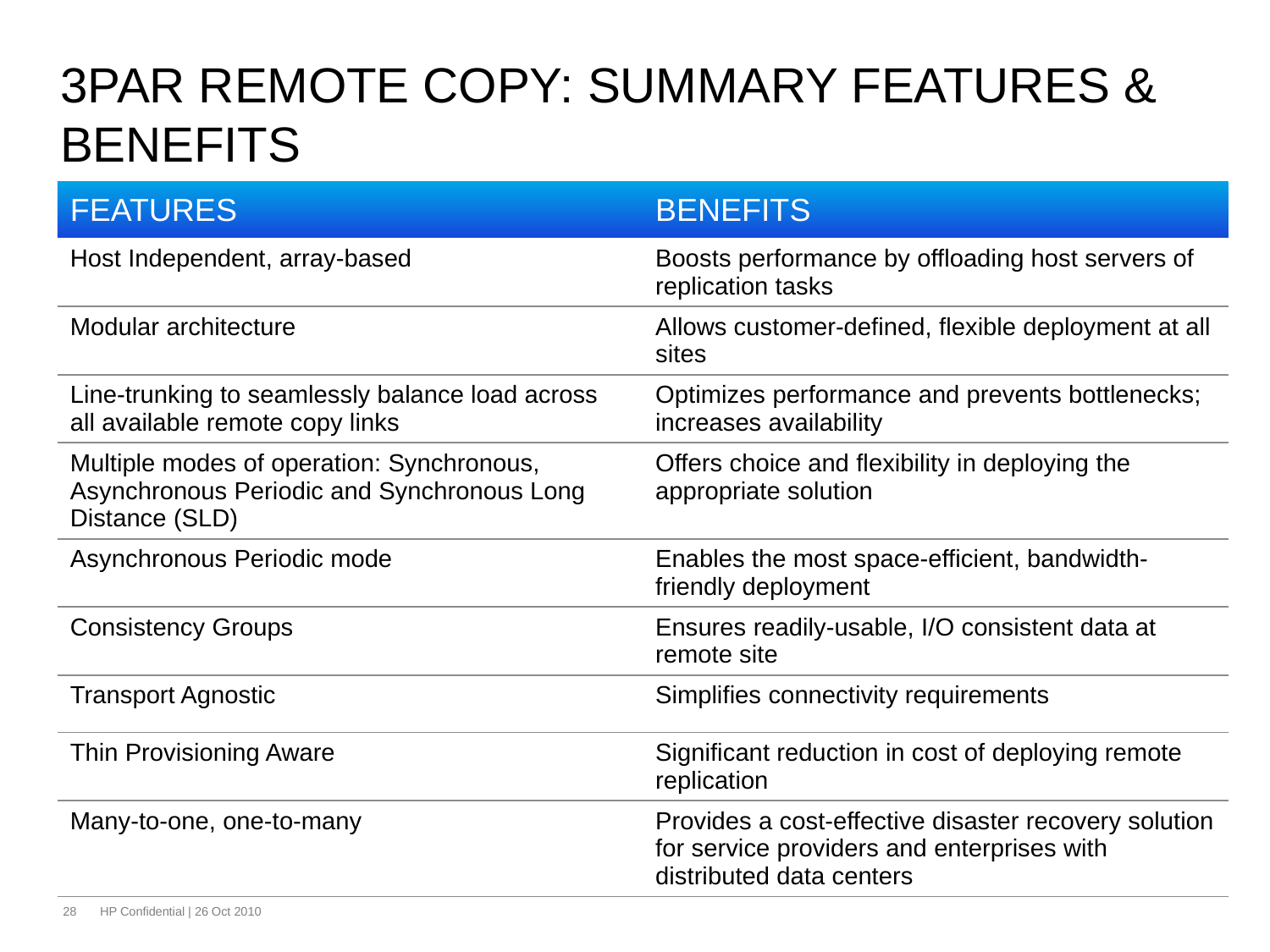

# 3PAR Remote Copy: Summary features & benefits
| FEATURES | BENEFITS |
| --- | --- |
| Host Independent, array-based | Boosts performance by offloading host servers of replication tasks |
| Modular architecture | Allows customer-defined, flexible deployment at all sites |
| Line-trunking to seamlessly balance load across all available remote copy links | Optimizes performance and prevents bottlenecks; increases availability |
| Multiple modes of operation: Synchronous, Asynchronous Periodic and Synchronous Long Distance (SLD) | Offers choice and flexibility in deploying the appropriate solution |
| Asynchronous Periodic mode | Enables the most space-efficient, bandwidth-friendly deployment |
| Consistency Groups | Ensures readily-usable, I/O consistent data at remote site |
| Transport Agnostic | Simplifies connectivity requirements |
| Thin Provisioning Aware | Significant reduction in cost of deploying remote replication |
| Many-to-one, one-to-many | Provides a cost-effective disaster recovery solution for service providers and enterprises with distributed data centers |